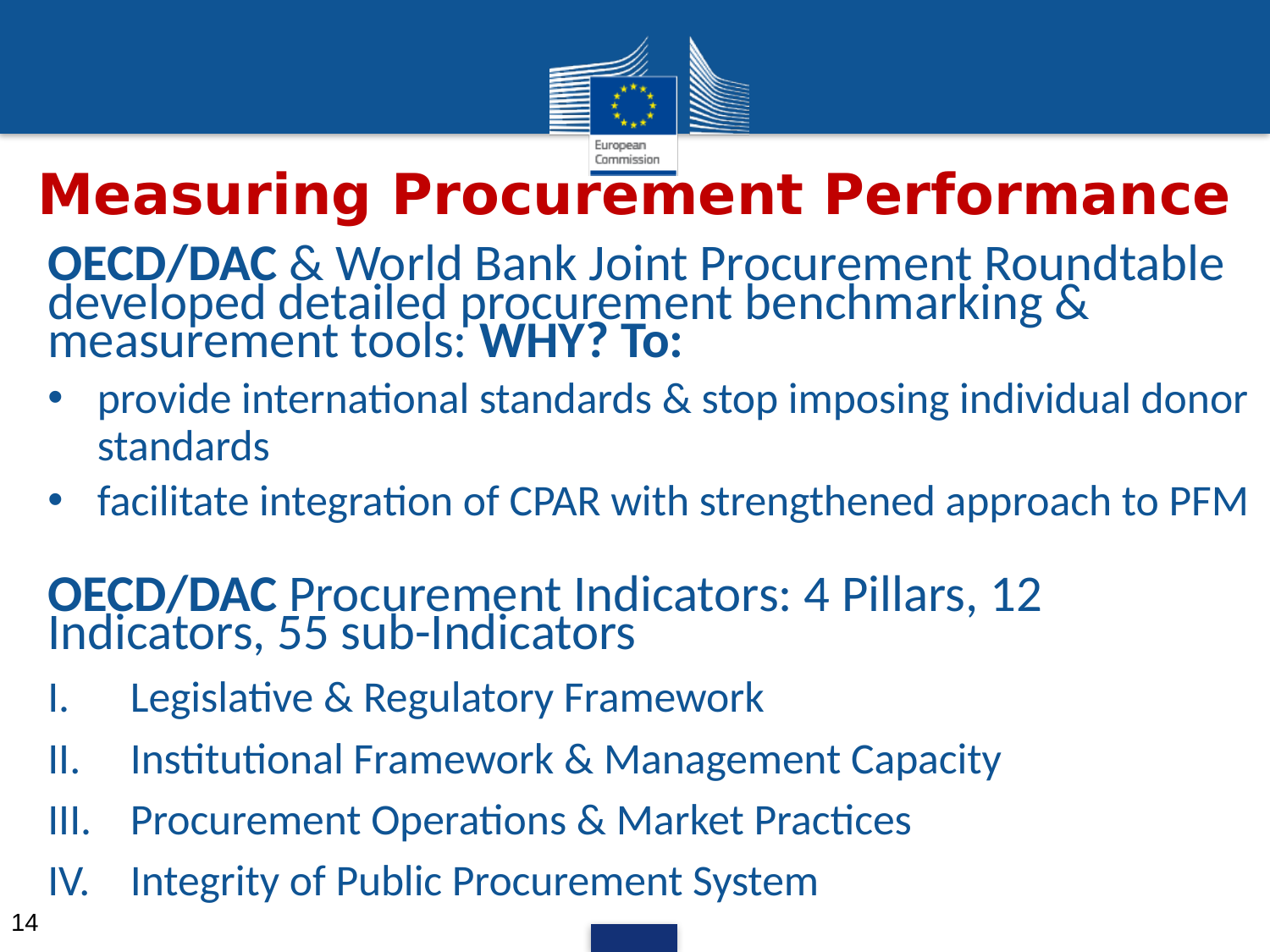

# Measuring Procurement Performance
OECD/DAC & World Bank Joint Procurement Roundtable developed detailed procurement benchmarking & measurement tools: WHY? To:
provide international standards & stop imposing individual donor standards
facilitate integration of CPAR with strengthened approach to PFM

OECD/DAC Procurement Indicators: 4 Pillars, 12 Indicators, 55 sub-Indicators
Legislative & Regulatory Framework
Institutional Framework & Management Capacity
Procurement Operations & Market Practices
Integrity of Public Procurement System

14